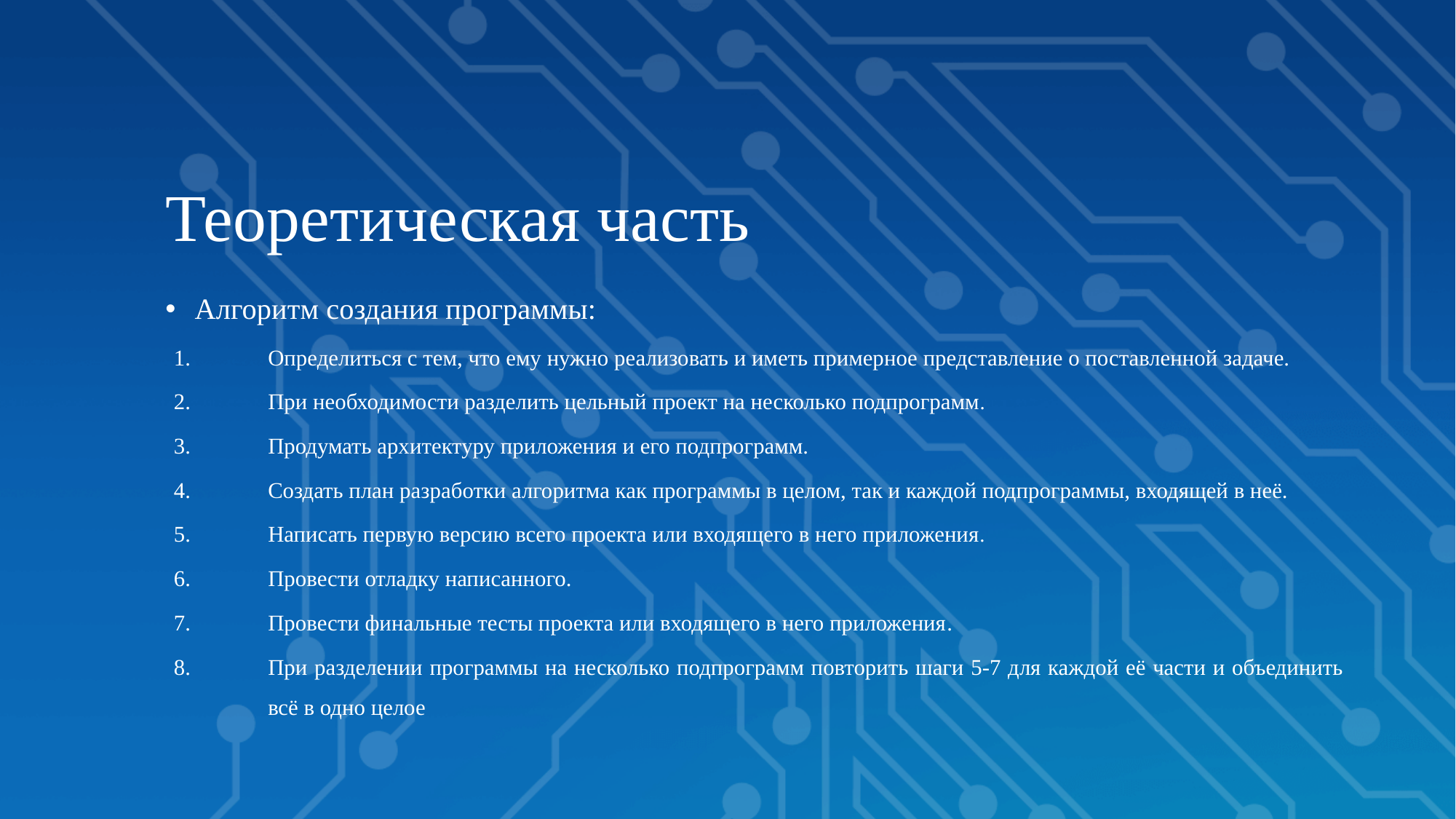

# Теоретическая часть
Алгоритм создания программы:
Определиться с тем, что ему нужно реализовать и иметь примерное представление о поставленной задаче.
При необходимости разделить цельный проект на несколько подпрограмм.
Продумать архитектуру приложения и его подпрограмм.
Создать план разработки алгоритма как программы в целом, так и каждой подпрограммы, входящей в неё.
Написать первую версию всего проекта или входящего в него приложения.
Провести отладку написанного.
Провести финальные тесты проекта или входящего в него приложения.
При разделении программы на несколько подпрограмм повторить шаги 5-7 для каждой её части и объединить
всё в одно целое